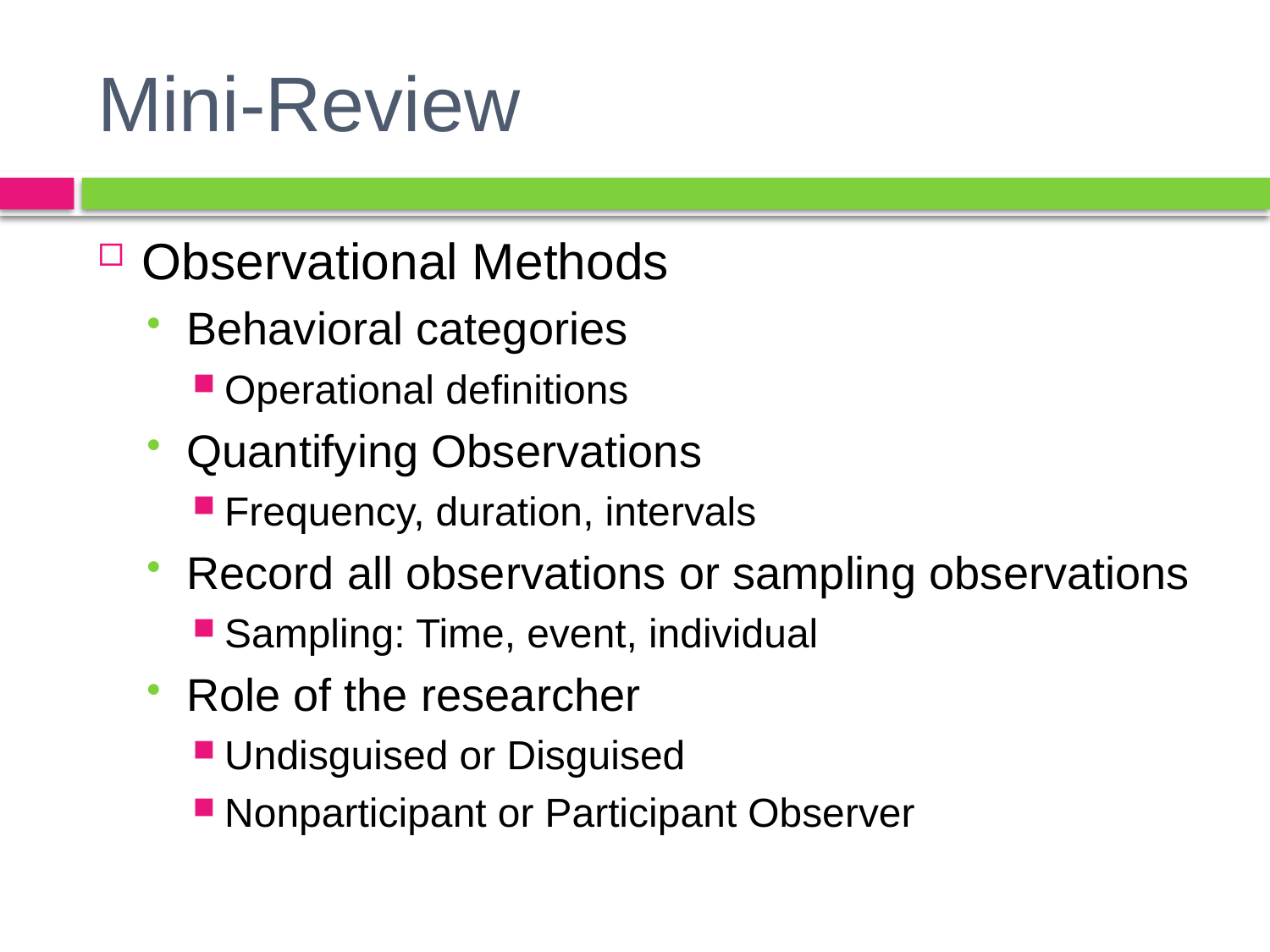

# Mini-Review
Observational Methods
Behavioral categories
Operational definitions
Quantifying Observations
Frequency, duration, intervals
Record all observations or sampling observations
Sampling: Time, event, individual
Role of the researcher
Undisguised or Disguised
Nonparticipant or Participant Observer